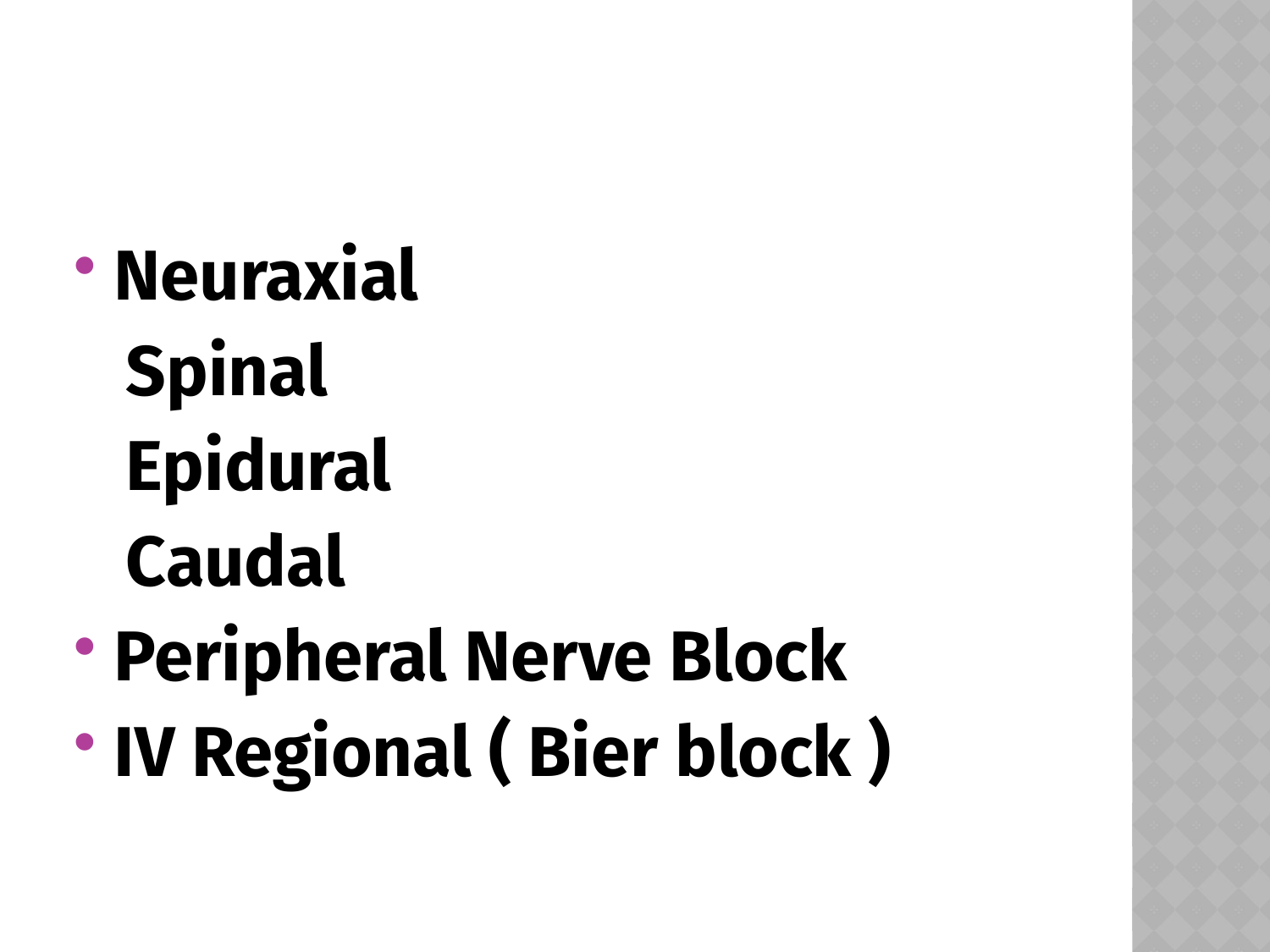

#
Neuraxial
   Spinal
   Epidural
   Caudal
Peripheral Nerve Block
IV Regional ( Bier block )